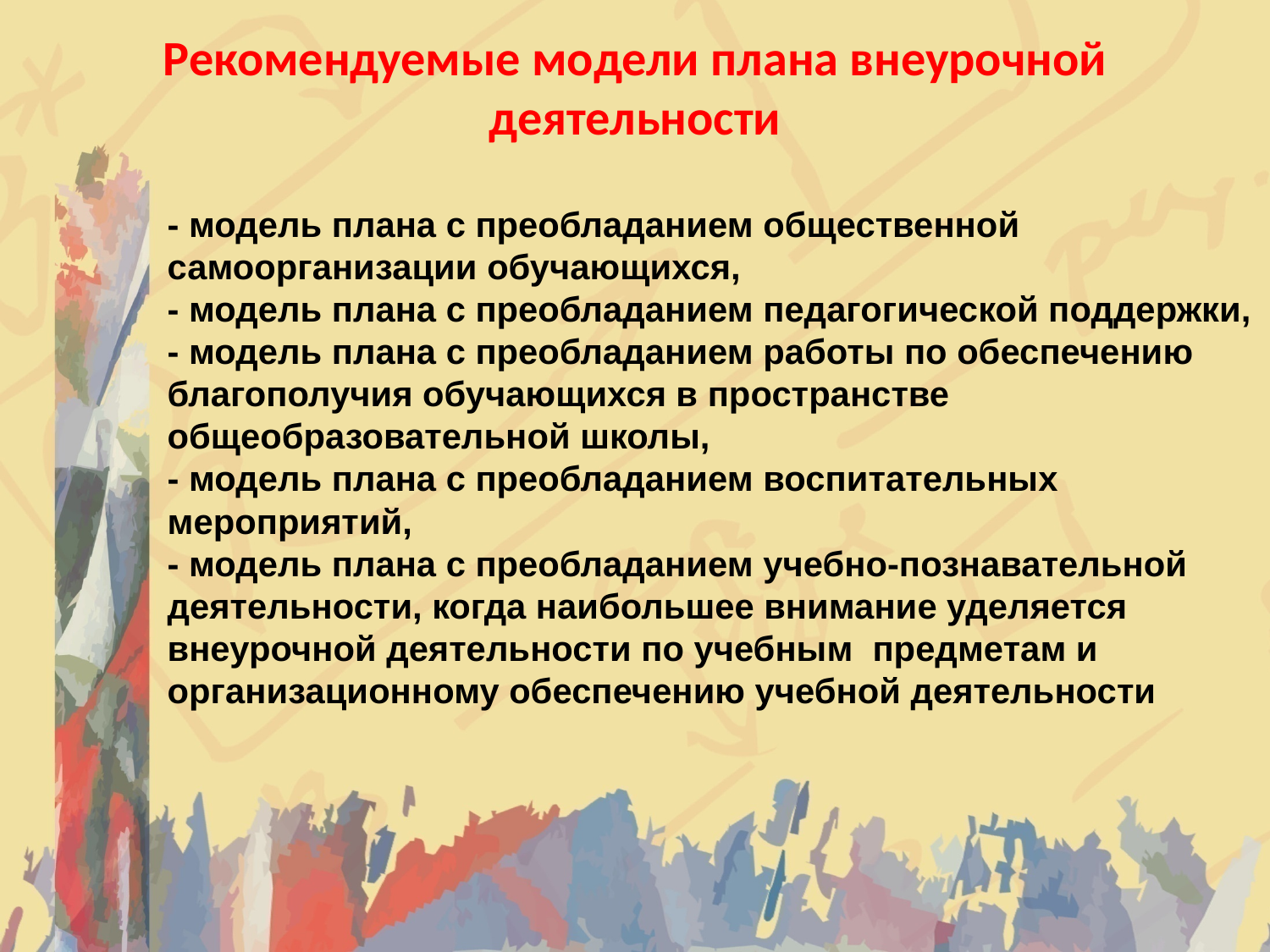

# Рекомендуемые модели плана внеурочной деятельности
- модель плана с преобладанием общественной самоорганизации обучающихся,
- модель плана с преобладанием педагогической поддержки,
- модель плана с преобладанием работы по обеспечению благополучия обучающихся в пространстве общеобразовательной школы,
- модель плана с преобладанием воспитательных мероприятий,
- модель плана с преобладанием учебно-познавательной деятельности, когда наибольшее внимание уделяется внеурочной деятельности по учебным  предметам и организационному обеспечению учебной деятельности